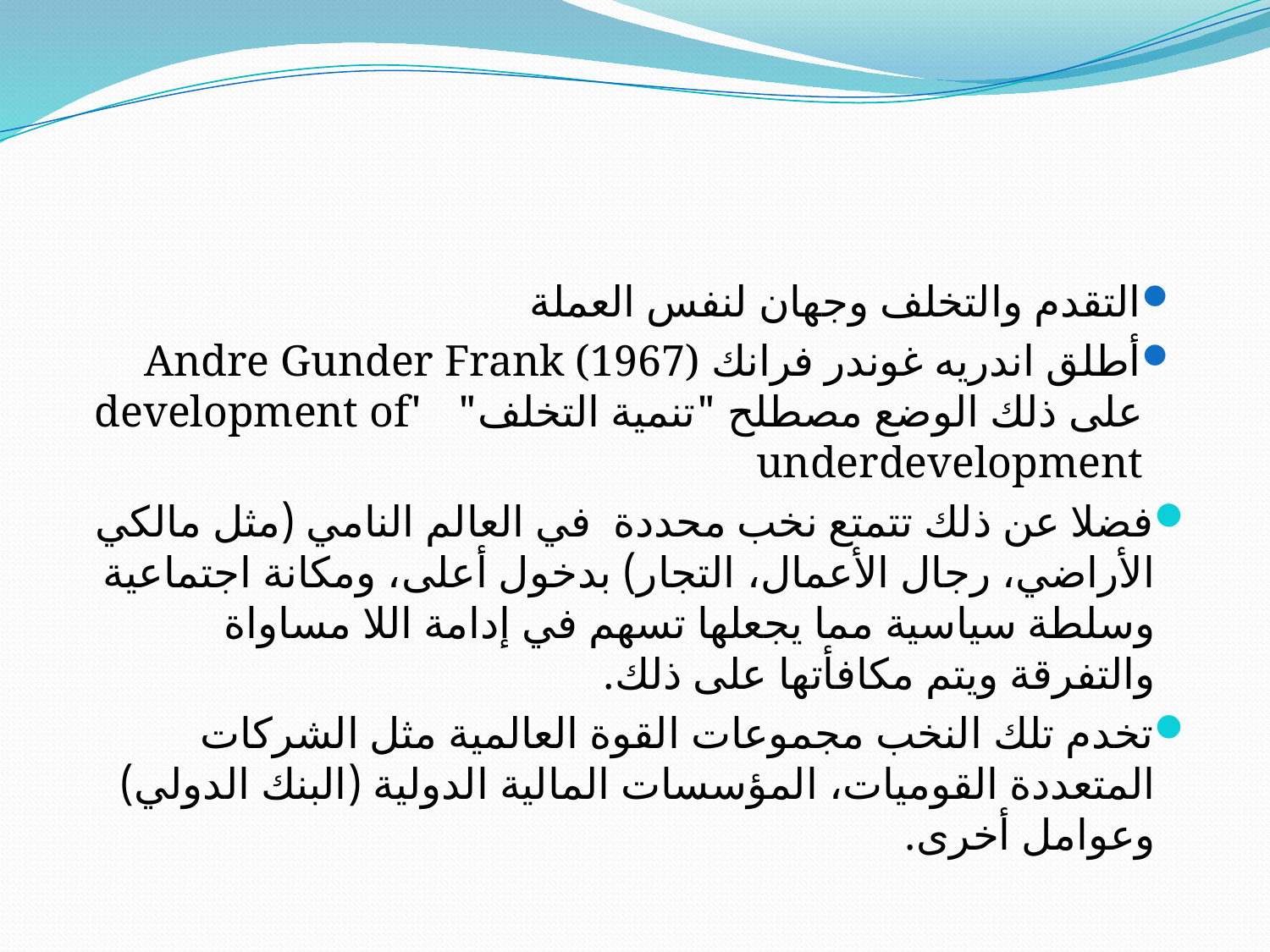

التقدم والتخلف وجهان لنفس العملة
أطلق اندريه غوندر فرانك Andre Gunder Frank (1967) على ذلك الوضع مصطلح "تنمية التخلف"   'development of underdevelopment
فضلا عن ذلك تتمتع نخب محددة  في العالم النامي (مثل مالكي الأراضي، رجال الأعمال، التجار) بدخول أعلى، ومكانة اجتماعية وسلطة سياسية مما يجعلها تسهم في إدامة اللا مساواة والتفرقة ويتم مكافأتها على ذلك.
تخدم تلك النخب مجموعات القوة العالمية مثل الشركات المتعددة القوميات، المؤسسات المالية الدولية (البنك الدولي) وعوامل أخرى.